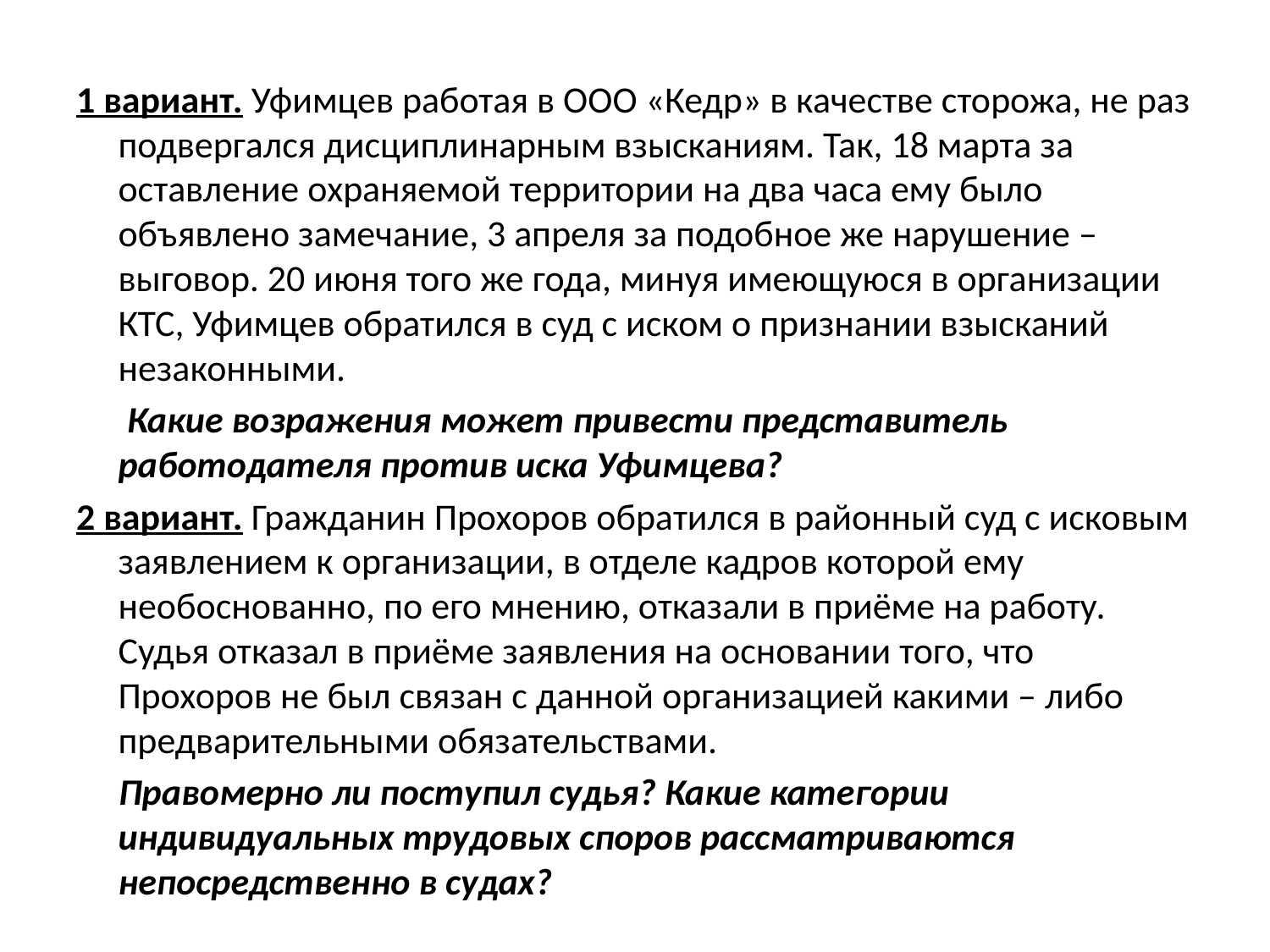

#

1 вариант. Уфимцев работая в ООО «Кедр» в качестве сторожа, не раз подвергался дисциплинарным взысканиям. Так, 18 марта за оставление охраняемой территории на два часа ему было объявлено замечание, 3 апреля за подобное же нарушение – выговор. 20 июня того же года, минуя имеющуюся в организации КТС, Уфимцев обратился в суд с иском о признании взысканий незаконными.
      Какие возражения может привести представитель работодателя против иска Уфимцева?
2 вариант. Гражданин Прохоров обратился в районный суд с исковым заявлением к организации, в отделе кадров которой ему необоснованно, по его мнению, отказали в приёме на работу. Судья отказал в приёме заявления на основании того, что Прохоров не был связан с данной организацией какими – либо предварительными обязательствами.
     Правомерно ли поступил судья? Какие категории индивидуальных трудовых споров рассматриваются непосредственно в судах?